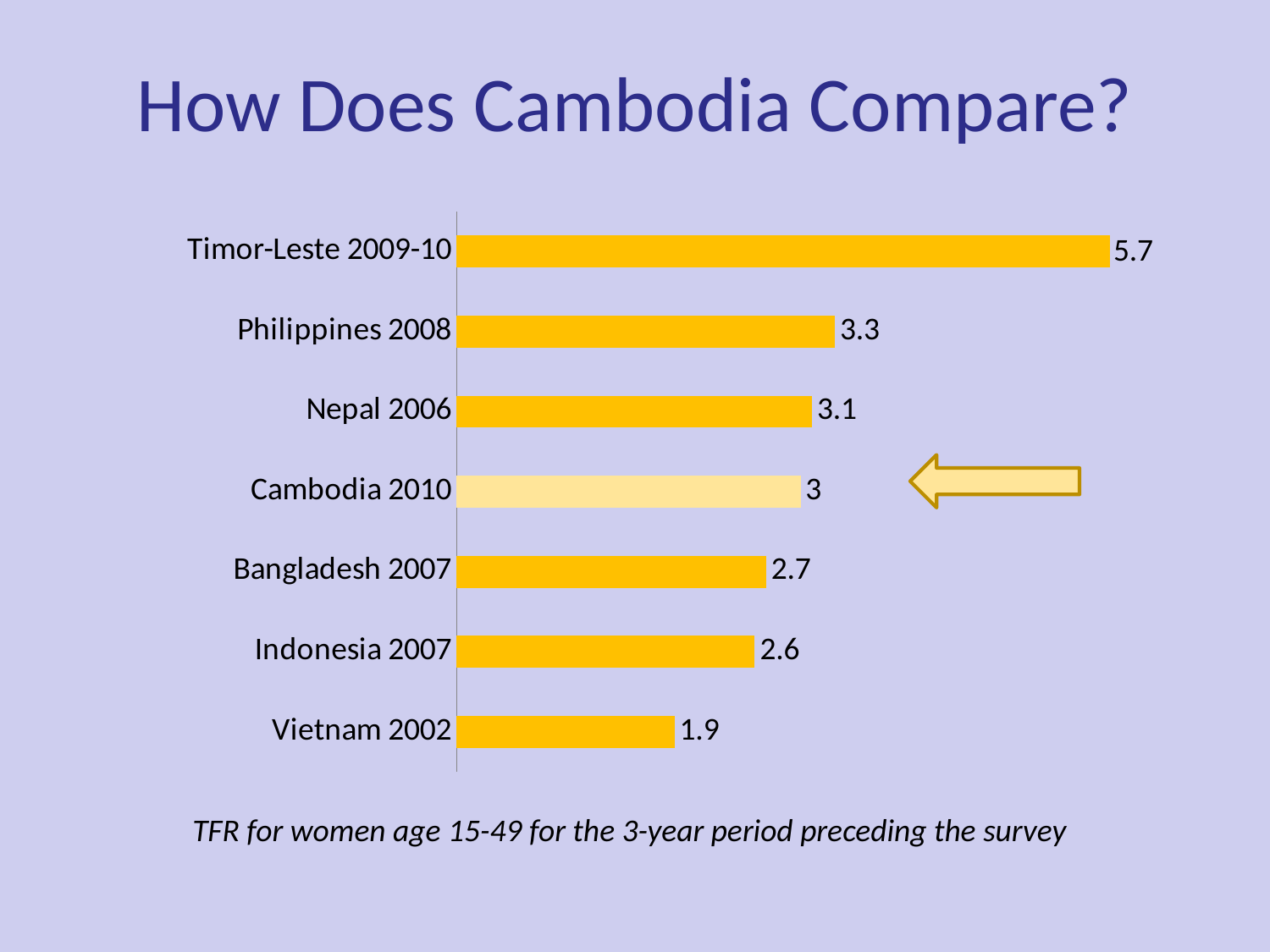

# How Does Cambodia Compare?

### Chart

| Category | Series 1 |
|---|---|
| Vietnam 2002 | 1.9000000000000001 |
| Indonesia 2007 | 2.6 |
| Bangladesh 2007 | 2.7 |
| Cambodia 2010 | 3.0 |
| Nepal 2006 | 3.1 |
| Philippines 2008 | 3.3 |
| Timor-Leste 2009-10 | 5.7 |
TFR for women age 15-49 for the 3-year period preceding the survey